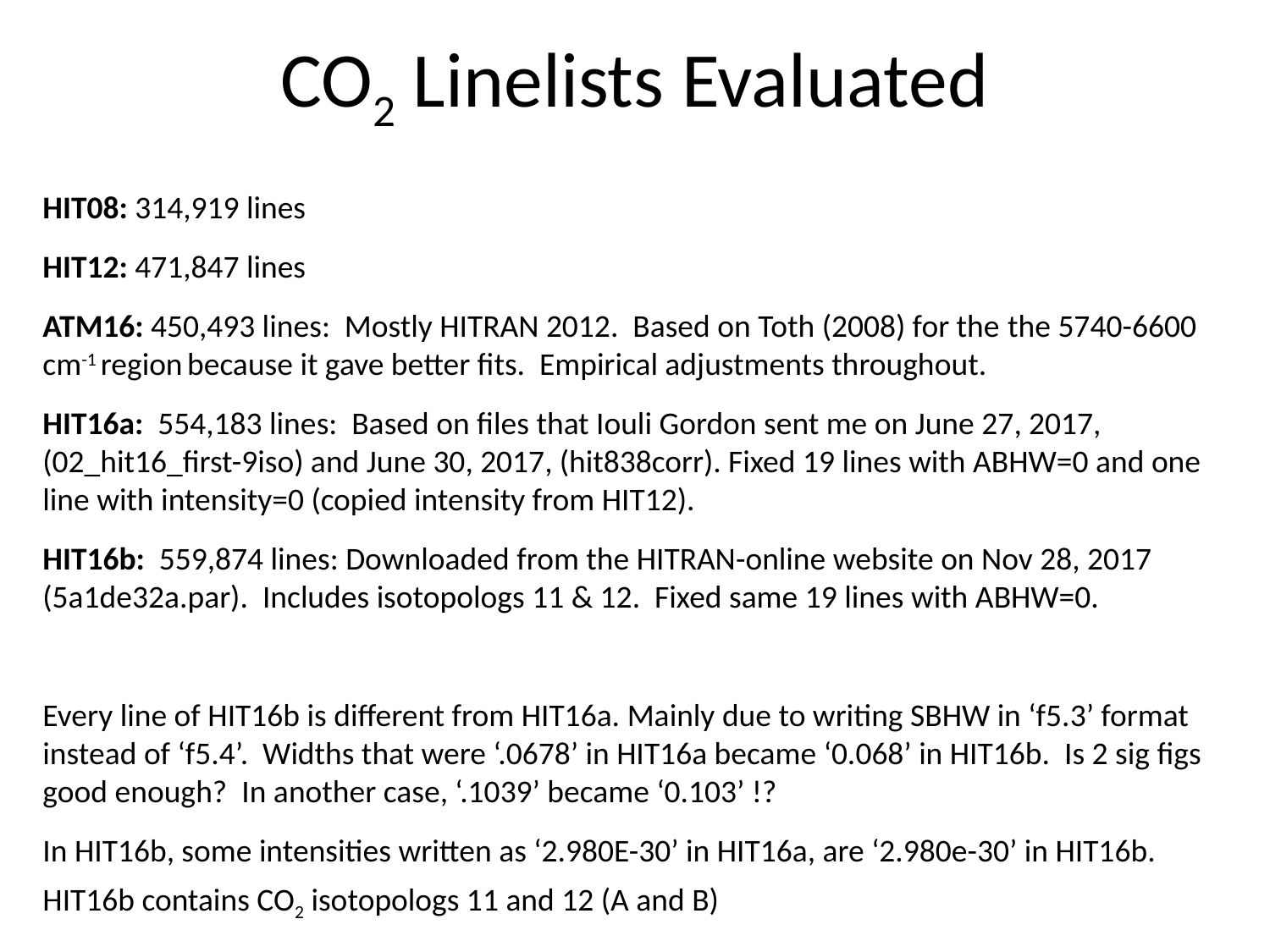

# CO2 Linelists Evaluated
HIT08: 314,919 lines
HIT12: 471,847 lines
ATM16: 450,493 lines:  Mostly HITRAN 2012.  Based on Toth (2008) for the the 5740-6600 cm-1 region because it gave better fits.  Empirical adjustments throughout.
HIT16a:  554,183 lines:  Based on files that Iouli Gordon sent me on June 27, 2017, (02_hit16_first-9iso) and June 30, 2017, (hit838corr). Fixed 19 lines with ABHW=0 and one line with intensity=0 (copied intensity from HIT12).
HIT16b:  559,874 lines: Downloaded from the HITRAN-online website on Nov 28, 2017 (5a1de32a.par).  Includes isotopologs 11 & 12.  Fixed same 19 lines with ABHW=0.

Every line of HIT16b is different from HIT16a. Mainly due to writing SBHW in ‘f5.3’ format instead of ‘f5.4’.  Widths that were ‘.0678’ in HIT16a became ‘0.068’ in HIT16b.  Is 2 sig figs good enough?  In another case, ‘.1039’ became ‘0.103’ !?
In HIT16b, some intensities written as ‘2.980E-30’ in HIT16a, are ‘2.980e-30’ in HIT16b.
HIT16b contains CO2 isotopologs 11 and 12 (A and B)